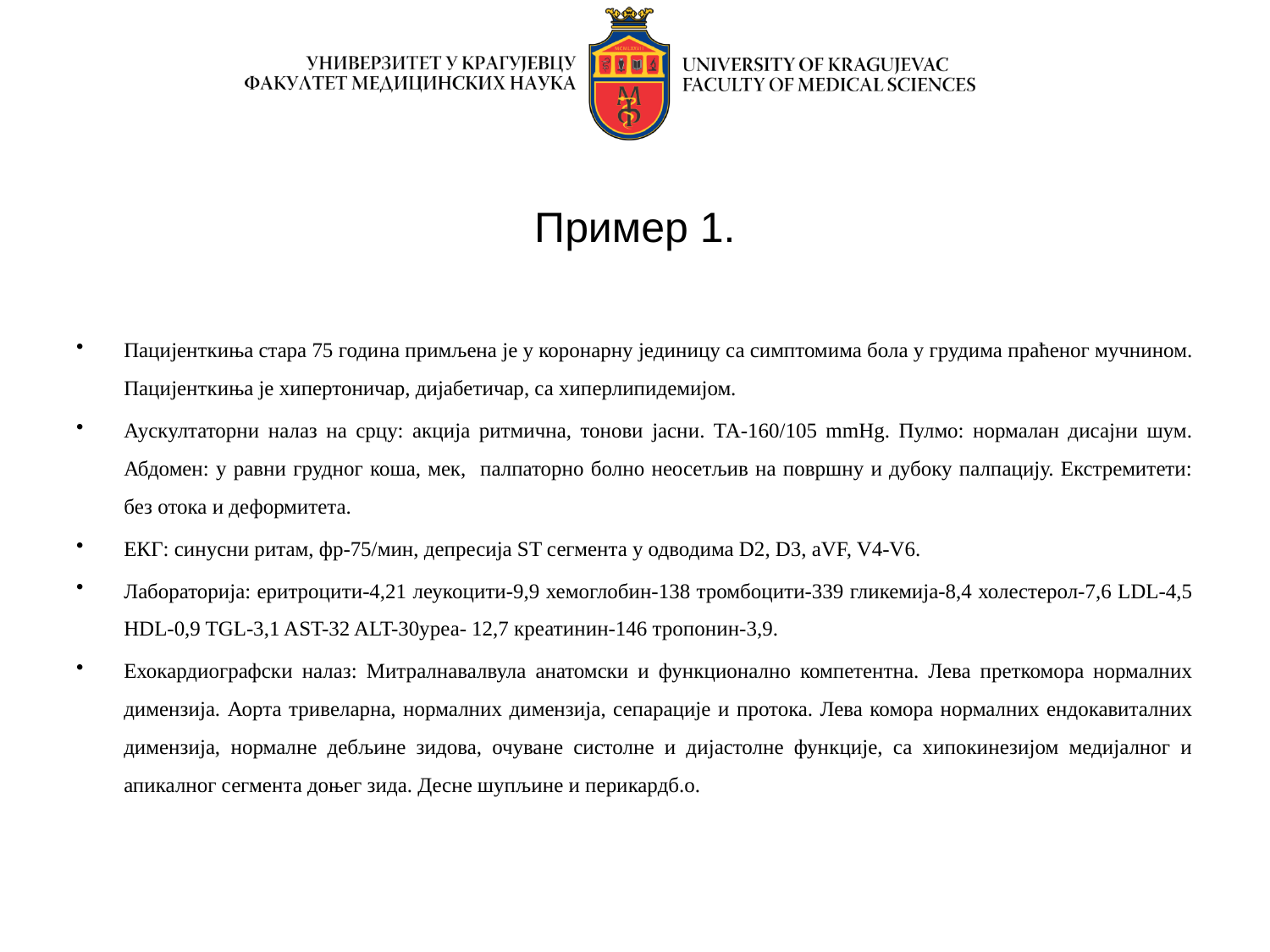

# Пример 1.
Пацијенткиња стара 75 година примљена је у коронарну јединицу са симптомима бола у грудима праћеног мучнином. Пацијенткиња је хипертоничар, дијабетичар, са хиперлипидемијом.
Аускултаторни налаз на срцу: акција ритмична, тонови јасни. ТА-160/105 mmHg. Пулмо: нормалан дисајни шум. Абдомен: у равни грудног коша, мек,  палпаторно болно неосетљив на површну и дубоку палпацију. Екстремитети: без отока и деформитета.
ЕКГ: синусни ритам, фр-75/мин, депресија ST сегмента у одводима D2, D3, aVF, V4-V6.
Лабораторија: еритроцити-4,21 леукоцити-9,9 хемоглобин-138 тромбоцити-339 гликемија-8,4 холестерол-7,6 LDL-4,5 HDL-0,9 TGL-3,1 AST-32 ALT-30уреа- 12,7 креатинин-146 тропонин-3,9.
Ехокардиографски налаз: Митралнавалвула анатомски и функционално компетентна. Лева преткомора нормалних димензија. Аорта тривеларна, нормалних димензија, сепарације и протока. Лева комора нормалних ендокавиталних димензија, нормалне дебљине зидова, очуване систолне и дијастолне функције, са хипокинезијом медијалног и апикалног сегмента доњег зида. Десне шупљине и перикардб.о.